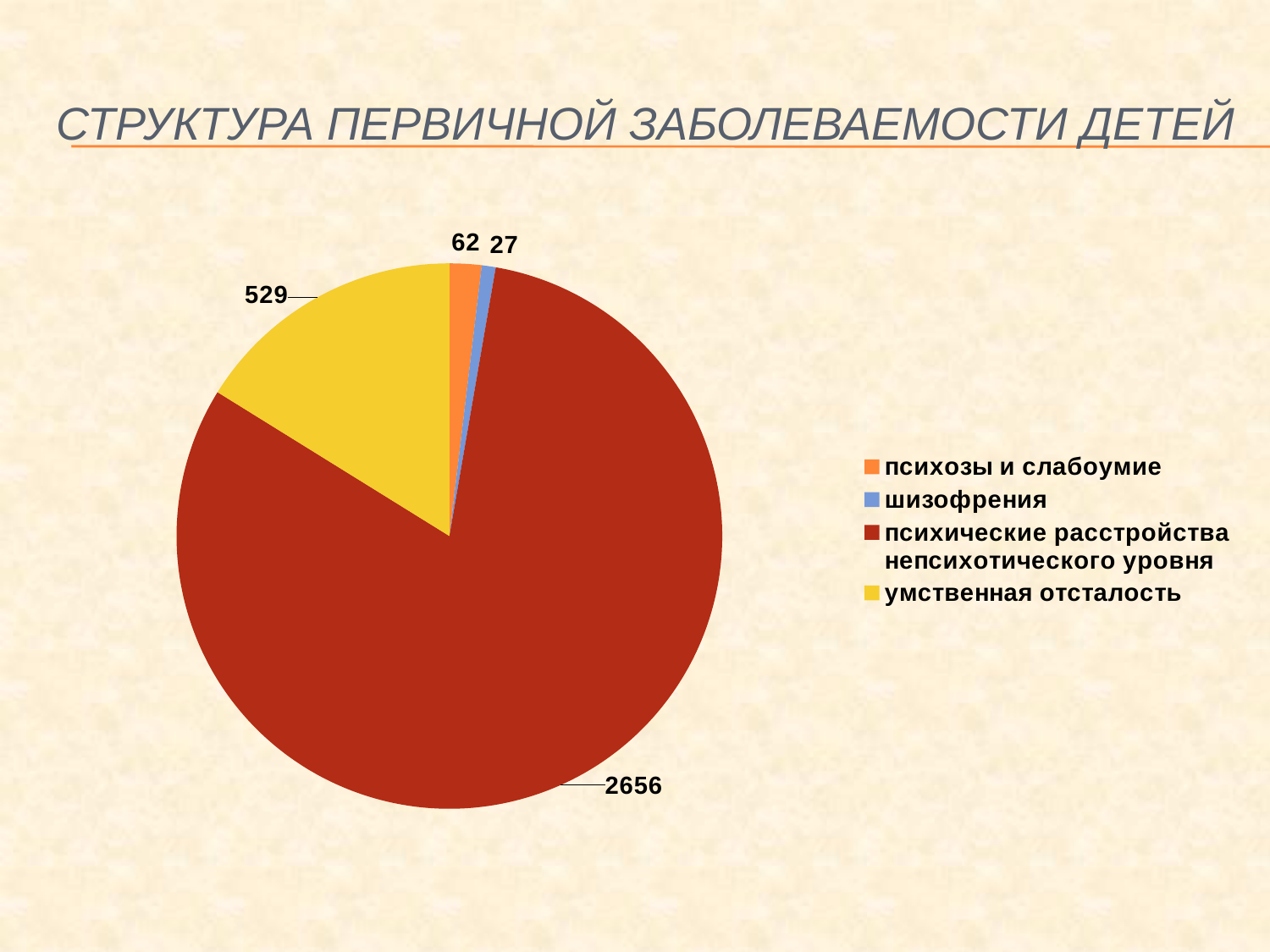

# Структура первичной заболеваемости детей

### Chart

| Category |  |
|---|---|
| психозы и слабоумие | 62.0 |
| шизофрения | 27.0 |
| психические расстройства непсихотического уровня | 2656.0 |
| умственная отсталость | 529.0 |